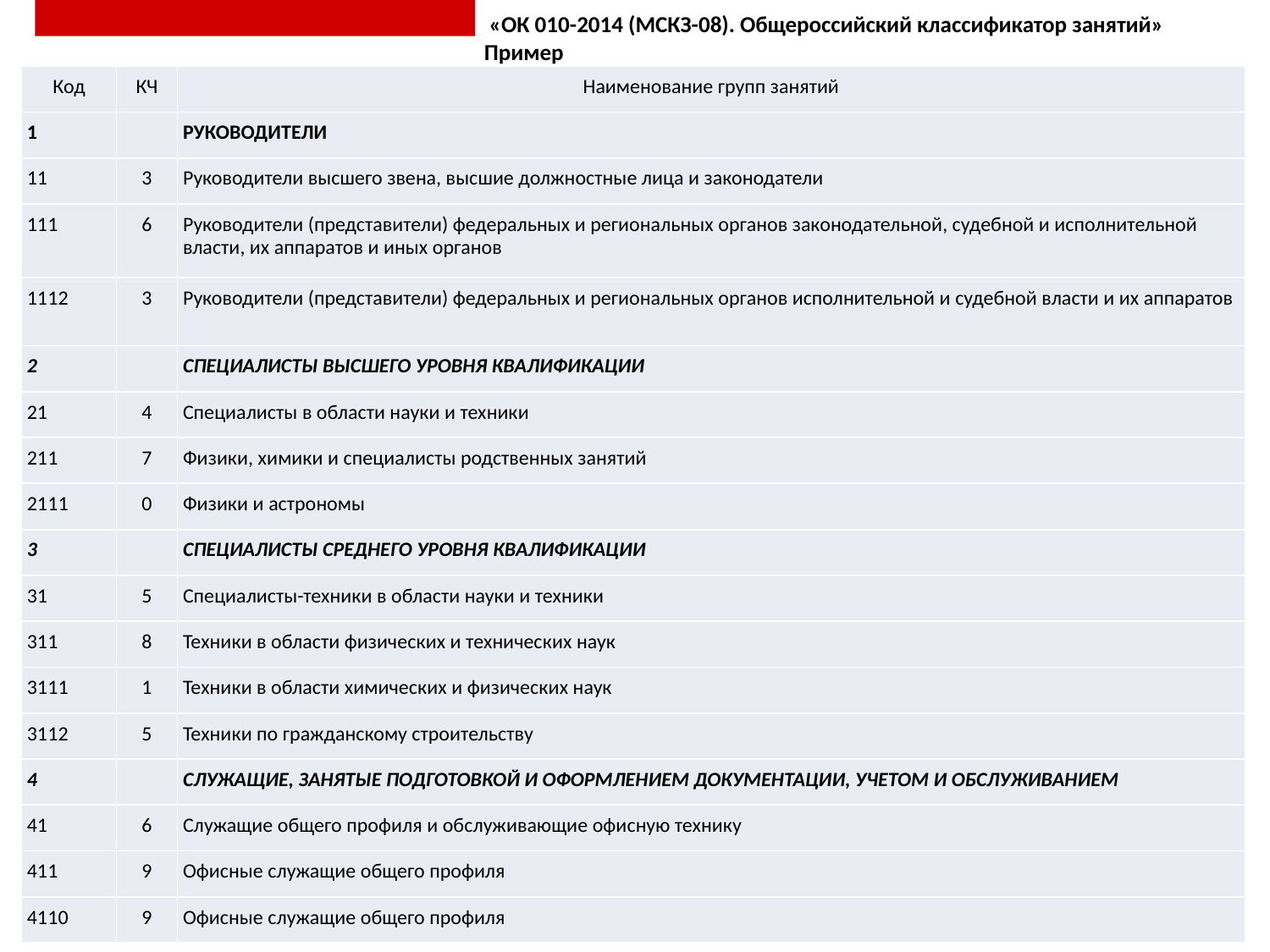

«ОК 010-2014 (МСКЗ-08). Общероссийский классификатор занятий»
Пример
| Код | КЧ | Наименование групп занятий |
| --- | --- | --- |
| 1 |  | РУКОВОДИТЕЛИ |
| 11 | 3 | Руководители высшего звена, высшие должностные лица и законодатели |
| 111 | 6 | Руководители (представители) федеральных и региональных органов законодательной, судебной и исполнительной власти, их аппаратов и иных органов |
| 1112 | 3 | Руководители (представители) федеральных и региональных органов исполнительной и судебной власти и их аппаратов |
| 2 |  | СПЕЦИАЛИСТЫ ВЫСШЕГО УРОВНЯ КВАЛИФИКАЦИИ |
| 21 | 4 | Специалисты в области науки и техники |
| 211 | 7 | Физики, химики и специалисты родственных занятий |
| 2111 | 0 | Физики и астрономы |
| 3 |  | СПЕЦИАЛИСТЫ СРЕДНЕГО УРОВНЯ КВАЛИФИКАЦИИ |
| 31 | 5 | Специалисты-техники в области науки и техники |
| 311 | 8 | Техники в области физических и технических наук |
| 3111 | 1 | Техники в области химических и физических наук |
| 3112 | 5 | Техники по гражданскому строительству |
| 4 |  | СЛУЖАЩИЕ, ЗАНЯТЫЕ ПОДГОТОВКОЙ И ОФОРМЛЕНИЕМ ДОКУМЕНТАЦИИ, УЧЕТОМ И ОБСЛУЖИВАНИЕМ |
| 41 | 6 | Служащие общего профиля и обслуживающие офисную технику |
| 411 | 9 | Офисные служащие общего профиля |
| 4110 | 9 | Офисные служащие общего профиля |
11